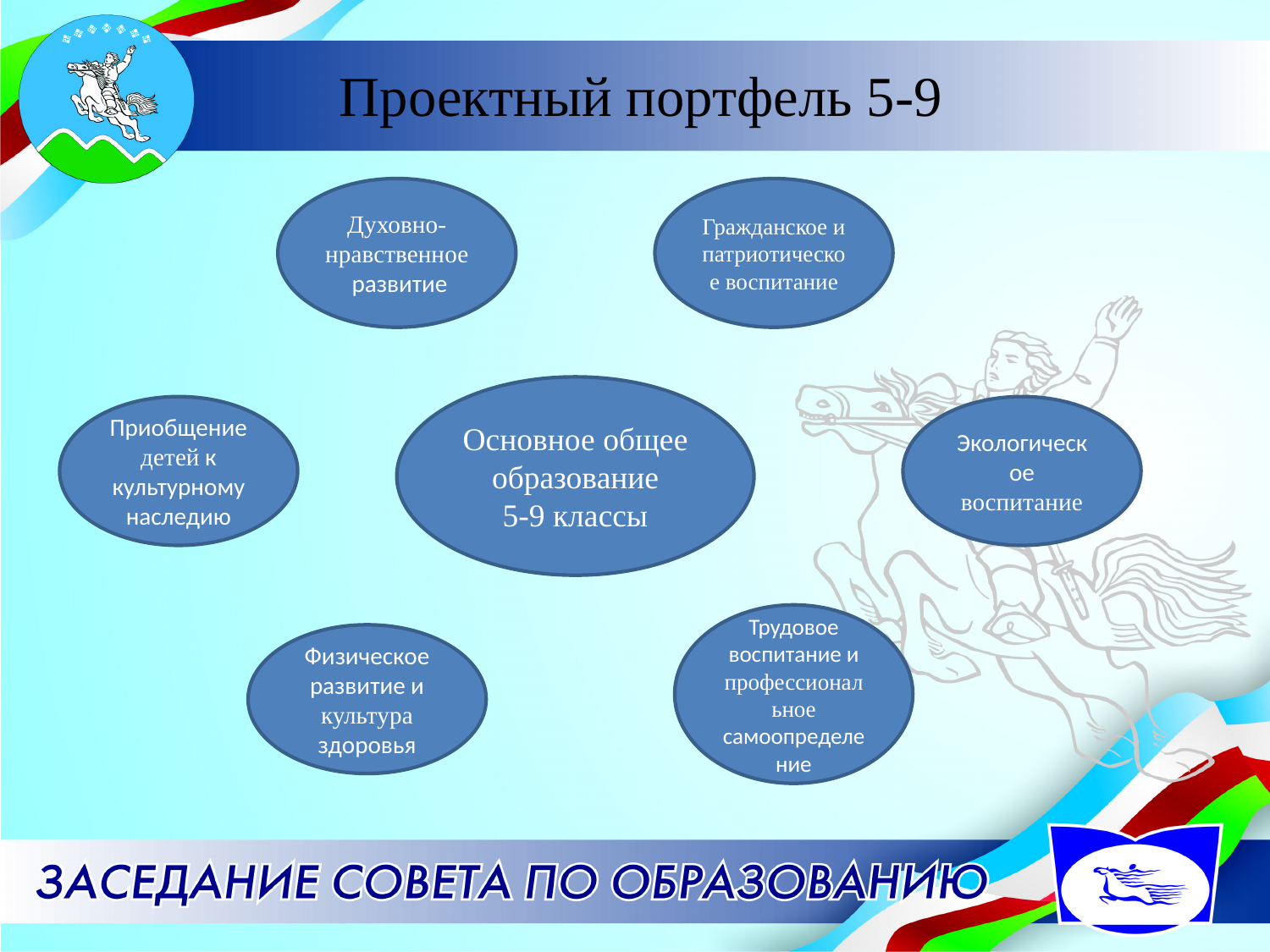

# Проектный портфель 5-9
Духовно-нравственное  развитие
Гражданское и патриотическое воспитание
Основное общее образование
5-9 классы
Приобщение детей к культурному наследию
Экологическое воспитание
Трудовое воспитание и профессиональное самоопределение
Физическое развитие и культура здоровья